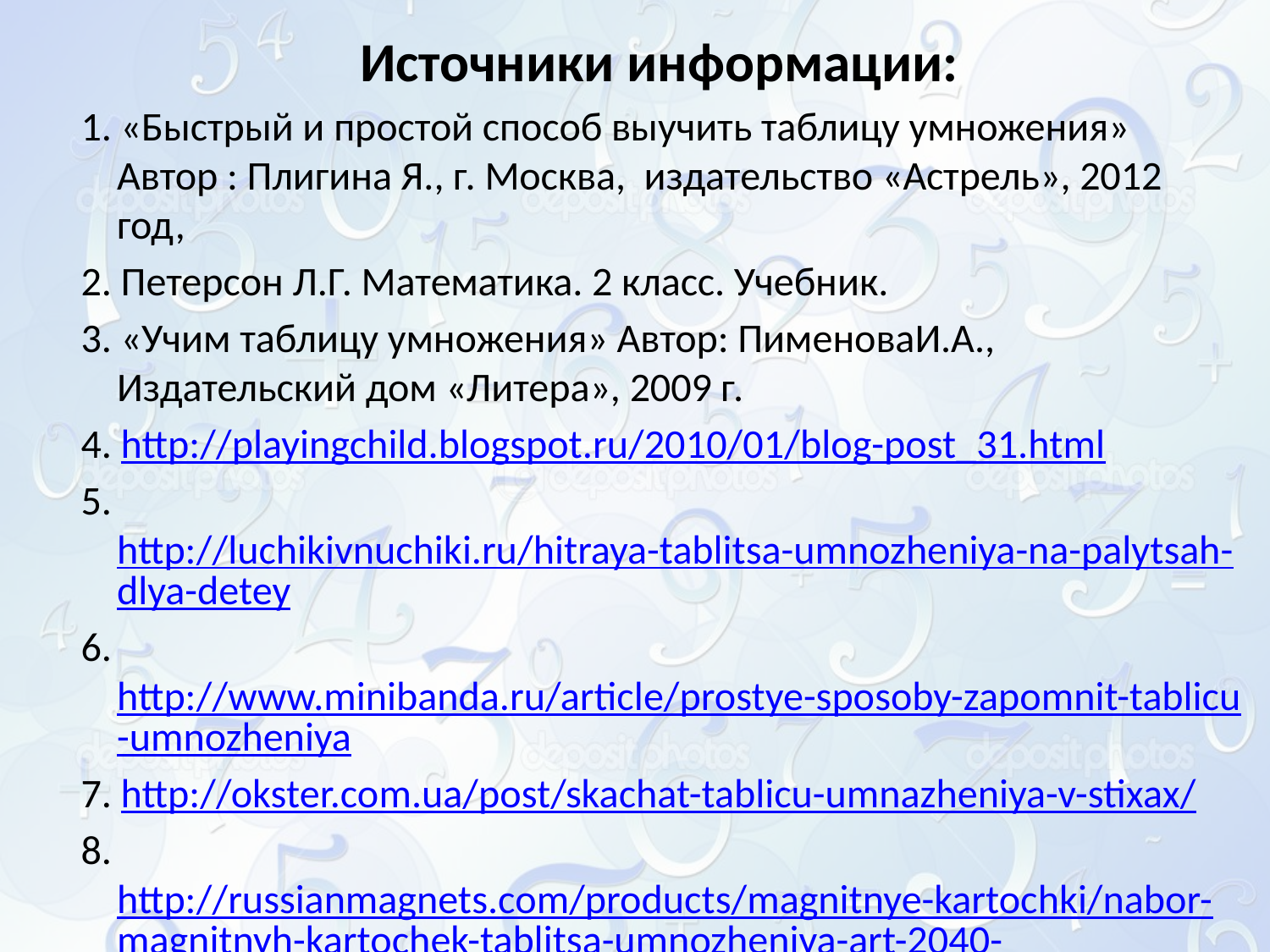

Источники информации:
1. «Быстрый и простой способ выучить таблицу умножения»  Автор : Плигина Я., г. Москва,  издательство «Астрель», 2012 год,
2. Петерсон Л.Г. Математика. 2 класс. Учебник.
3. «Учим таблицу умножения» Автор: ПименоваИ.А.,  Издательский дом «Литера», 2009 г.
4. http://playingchild.blogspot.ru/2010/01/blog-post_31.html
5. http://luchikivnuchiki.ru/hitraya-tablitsa-umnozheniya-na-palytsah-dlya-detey
6. http://www.minibanda.ru/article/prostye-sposoby-zapomnit-tablicu-umnozheniya
7. http://okster.com.ua/post/skachat-tablicu-umnazheniya-v-stixax/
8. http://russianmagnets.com/products/magnitnye-kartochki/nabor-magnitnyh-kartochek-tablitsa-umnozheniya-art-2040-
9. https://www.stihi.ru/2006/10/08-314